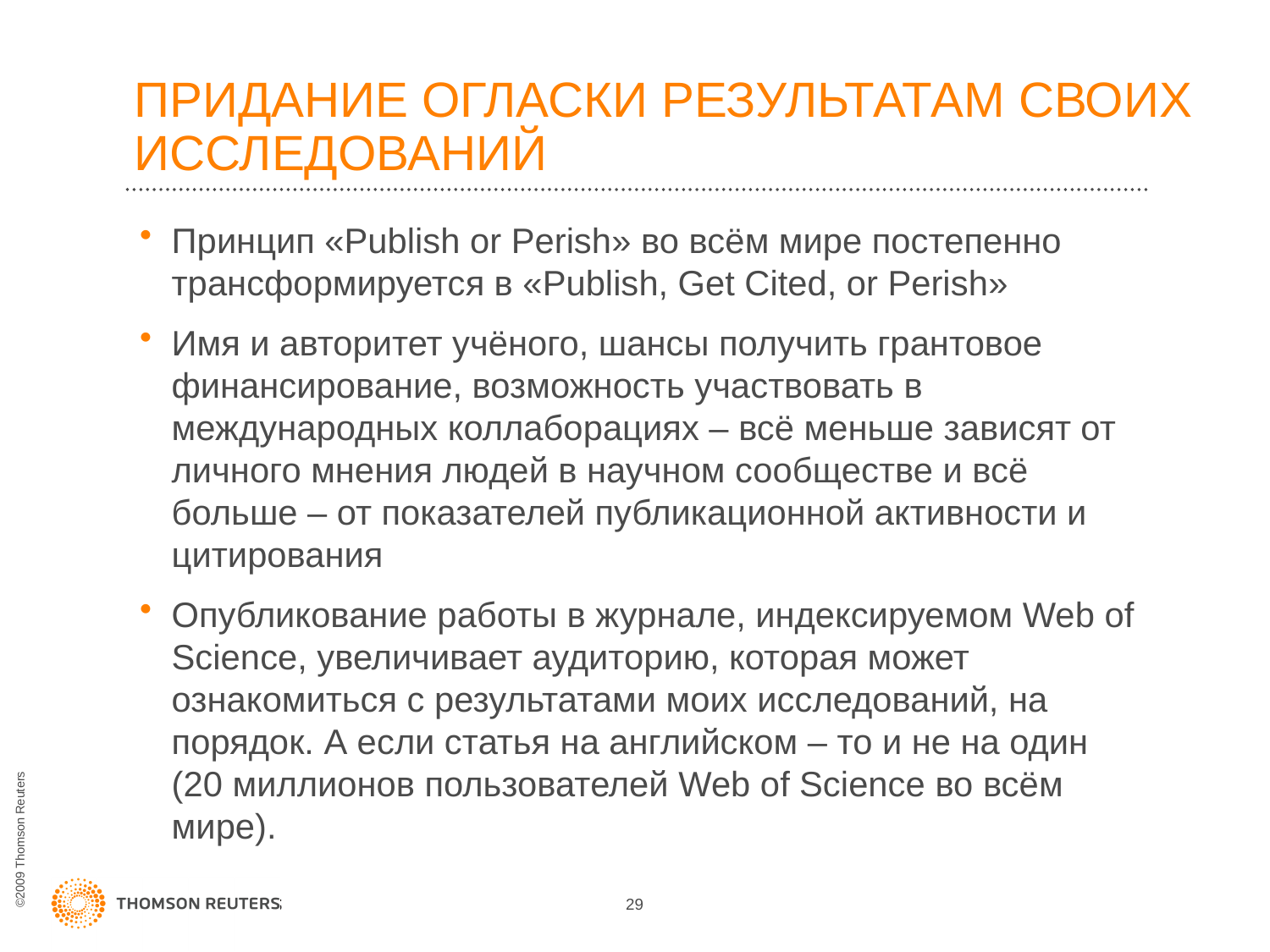

ПРИДАНИЕ ОГЛАСКИ РЕЗУЛЬТАТАМ СВОИХ ИССЛЕДОВАНИЙ
Принцип «Publish or Perish» во всём мире постепенно трансформируется в «Publish, Get Cited, or Perish»
Имя и авторитет учёного, шансы получить грантовое финансирование, возможность участвовать в международных коллаборациях – всё меньше зависят от личного мнения людей в научном сообществе и всё больше – от показателей публикационной активности и цитирования
Опубликование работы в журнале, индексируемом Web of Science, увеличивает аудиторию, которая может ознакомиться с результатами моих исследований, на порядок. А если статья на английском – то и не на один (20 миллионов пользователей Web of Science во всём мире).
29